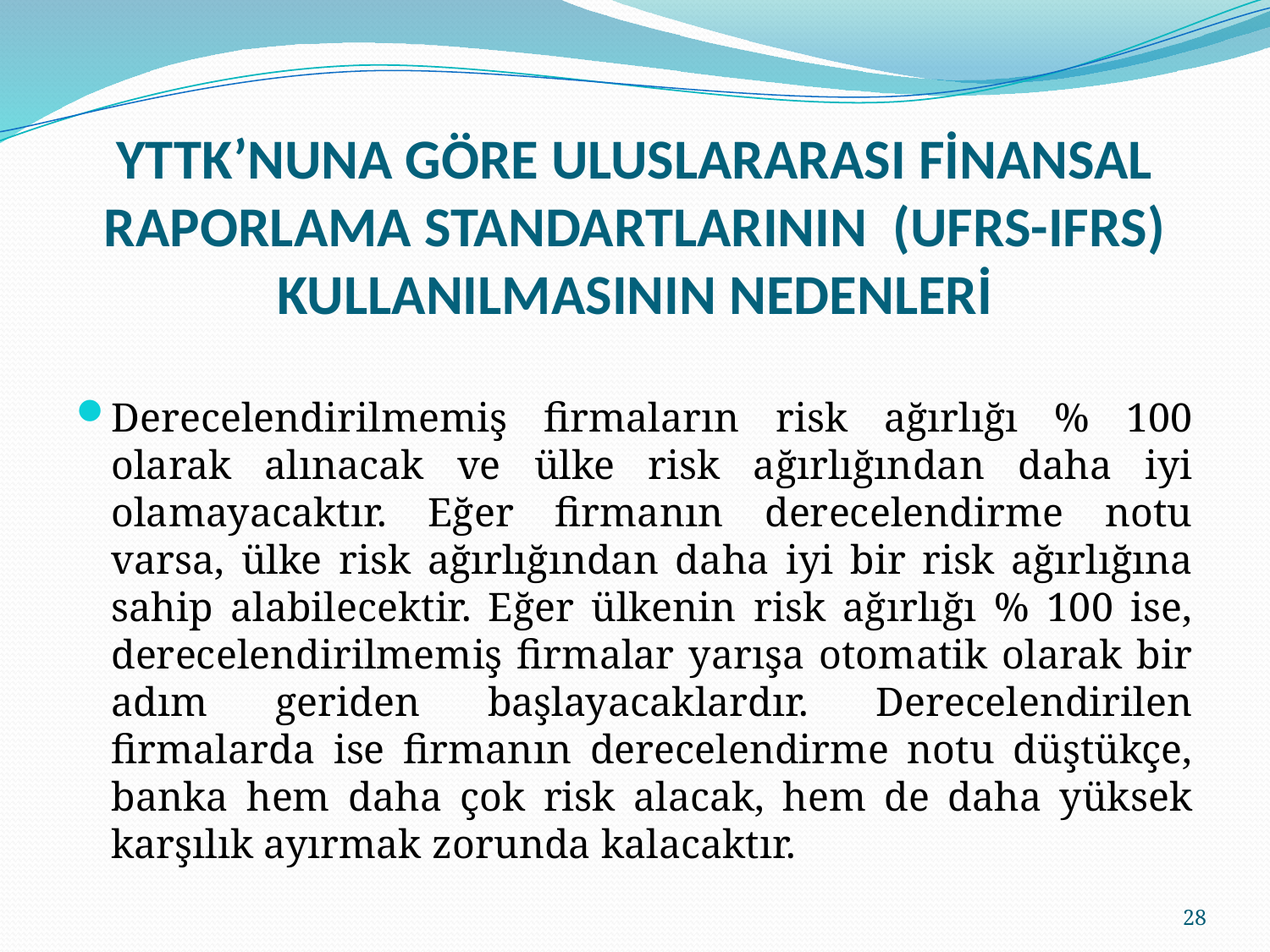

# YTTK’NUNA GÖRE ULUSLARARASI FİNANSAL RAPORLAMA STANDARTLARININ  (UFRS-IFRS) KULLANILMASININ NEDENLERİ
Derecelendirilmemiş firmaların risk ağırlığı % 100 olarak alınacak ve ülke risk ağırlığından daha iyi olamayacaktır. Eğer firmanın derecelendirme notu varsa, ülke risk ağırlığından daha iyi bir risk ağırlığına sahip alabilecektir. Eğer ülkenin risk ağırlığı % 100 ise, derecelendirilmemiş firmalar yarışa otomatik olarak bir adım geriden başlayacaklardır. Derecelendirilen firmalarda ise firmanın derecelendirme notu düştükçe, banka hem daha çok risk alacak, hem de daha yüksek karşılık ayırmak zorunda kalacaktır.
28